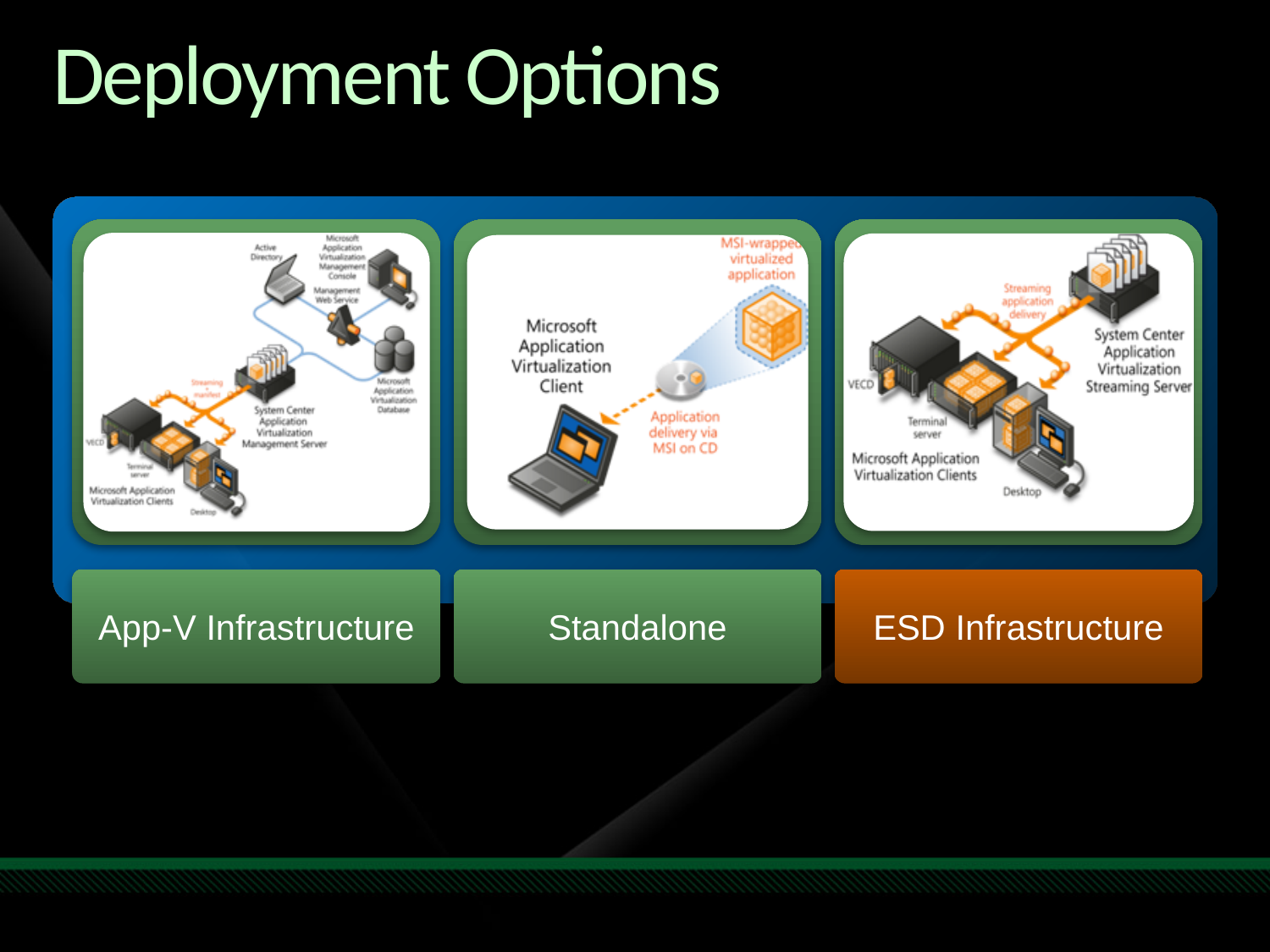

# Deployment Options

App-V Infrastructure
Standalone
ESD Infrastructure